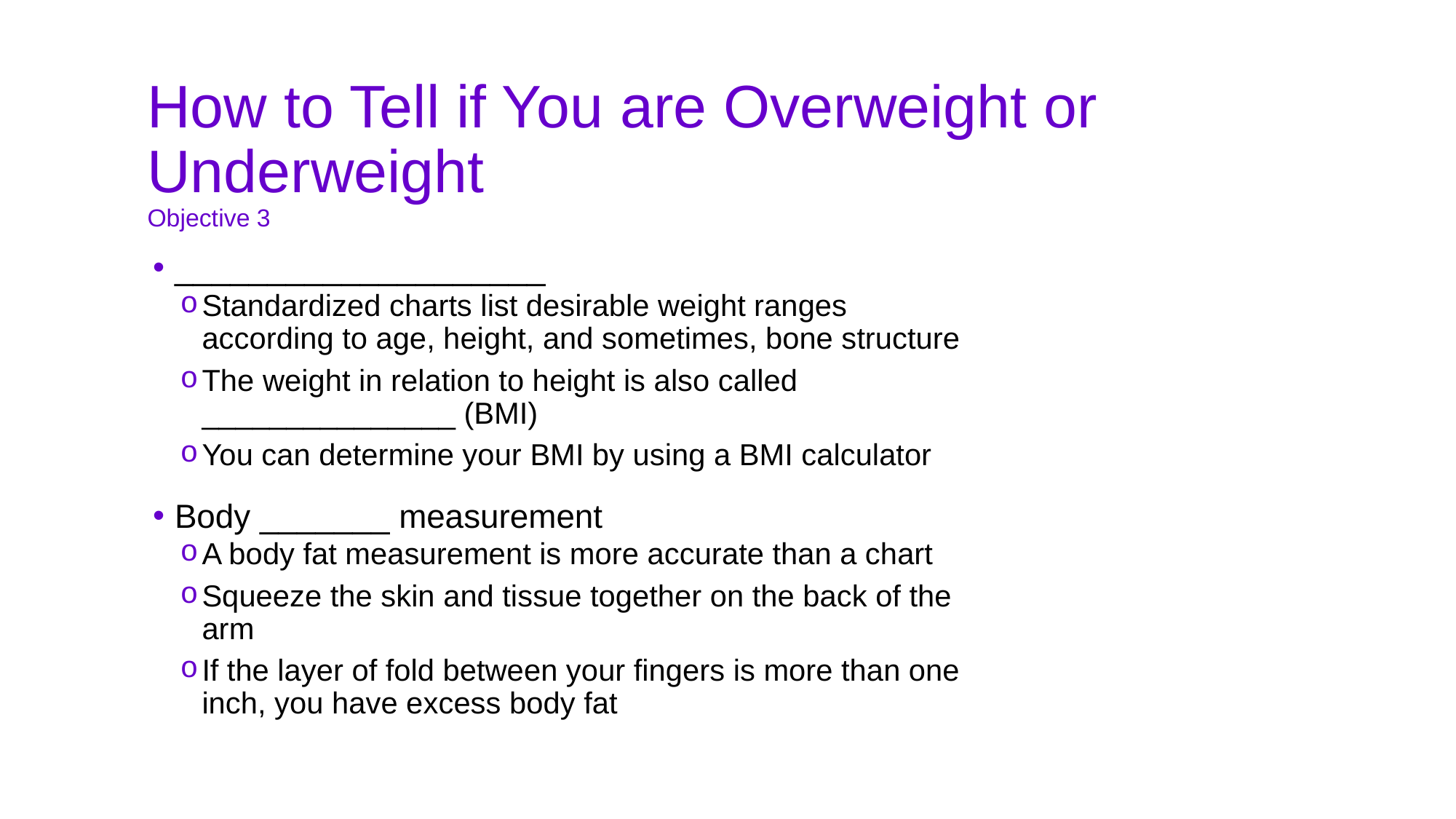

# How to Tell if You are Overweight or Underweight Objective 3
____________________
Standardized charts list desirable weight ranges according to age, height, and sometimes, bone structure
The weight in relation to height is also called _______________ (BMI)
You can determine your BMI by using a BMI calculator
Body _______ measurement
A body fat measurement is more accurate than a chart
Squeeze the skin and tissue together on the back of the arm
If the layer of fold between your fingers is more than one inch, you have excess body fat